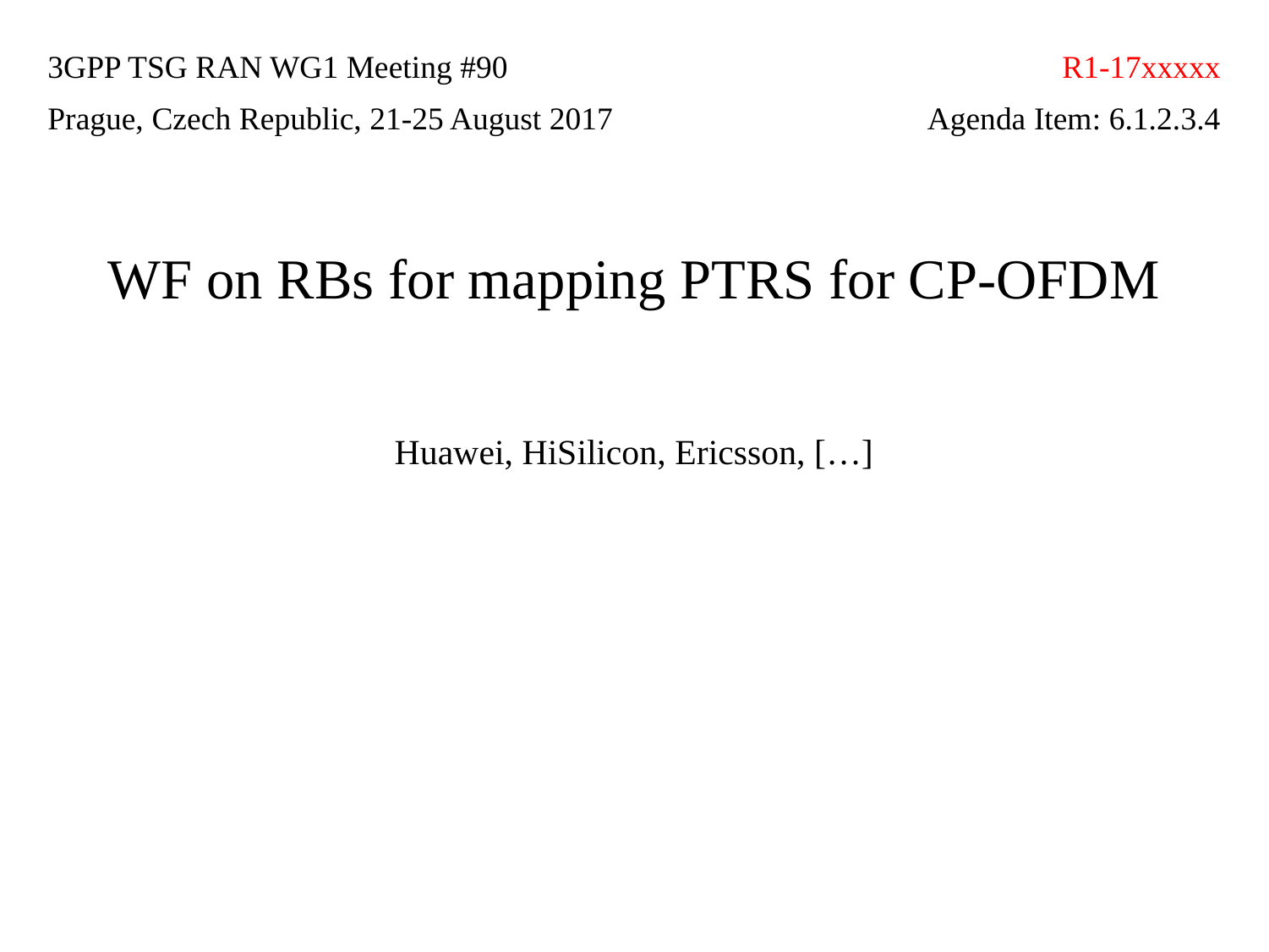

| 3GPP TSG RAN WG1 Meeting #90 | R1-17xxxxx |
| --- | --- |
| Prague, Czech Republic, 21-25 August 2017 | Agenda Item: 6.1.2.3.4 |
# WF on RBs for mapping PTRS for CP-OFDM
Huawei, HiSilicon, Ericsson, […]